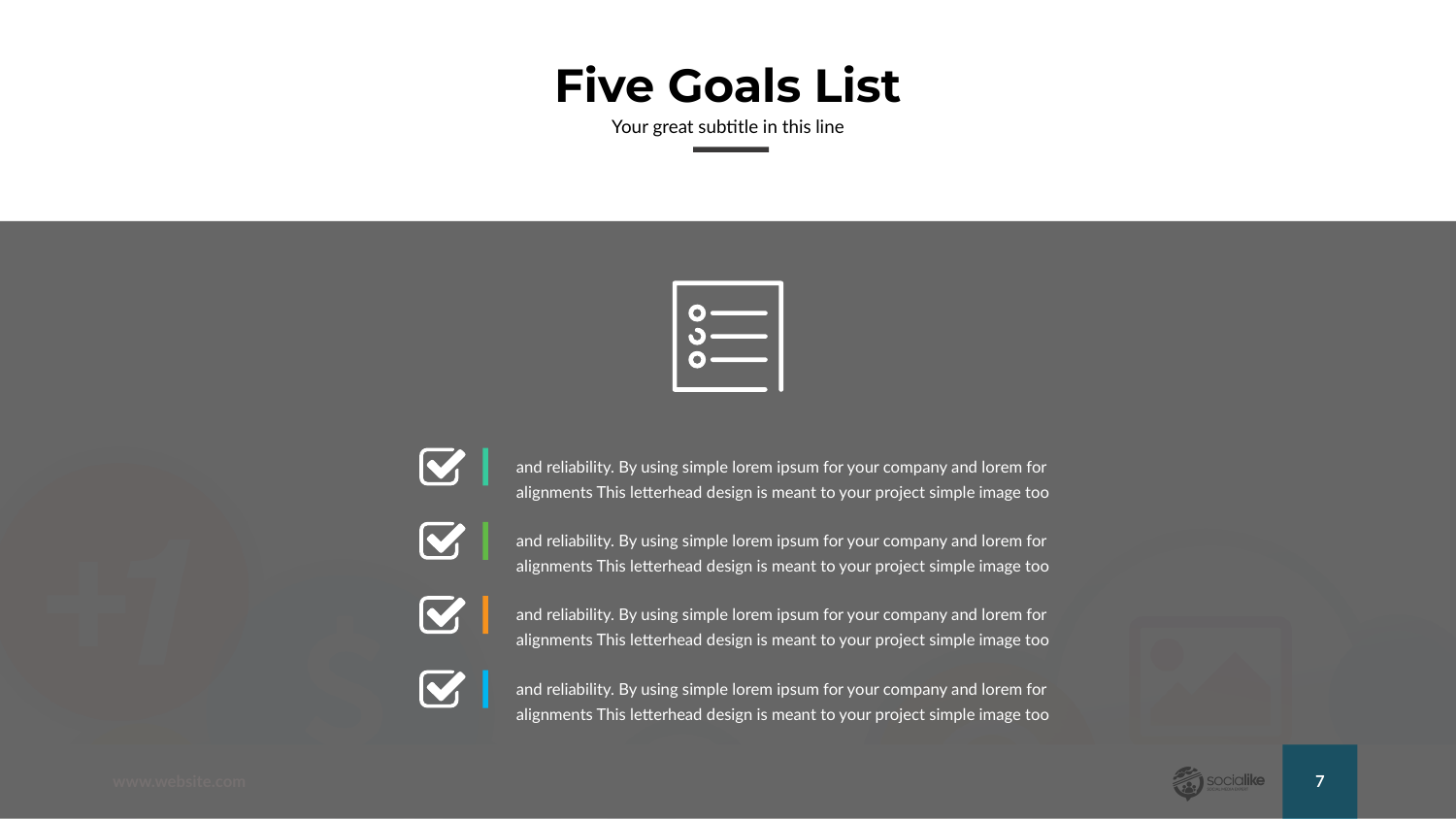

# Five Goals List
Your great subtitle in this line

and reliability. By using simple lorem ipsum for your company and lorem for
alignments This letterhead design is meant to your project simple image too

and reliability. By using simple lorem ipsum for your company and lorem for
alignments This letterhead design is meant to your project simple image too

and reliability. By using simple lorem ipsum for your company and lorem for
alignments This letterhead design is meant to your project simple image too

and reliability. By using simple lorem ipsum for your company and lorem for
alignments This letterhead design is meant to your project simple image too

7
www.website.com